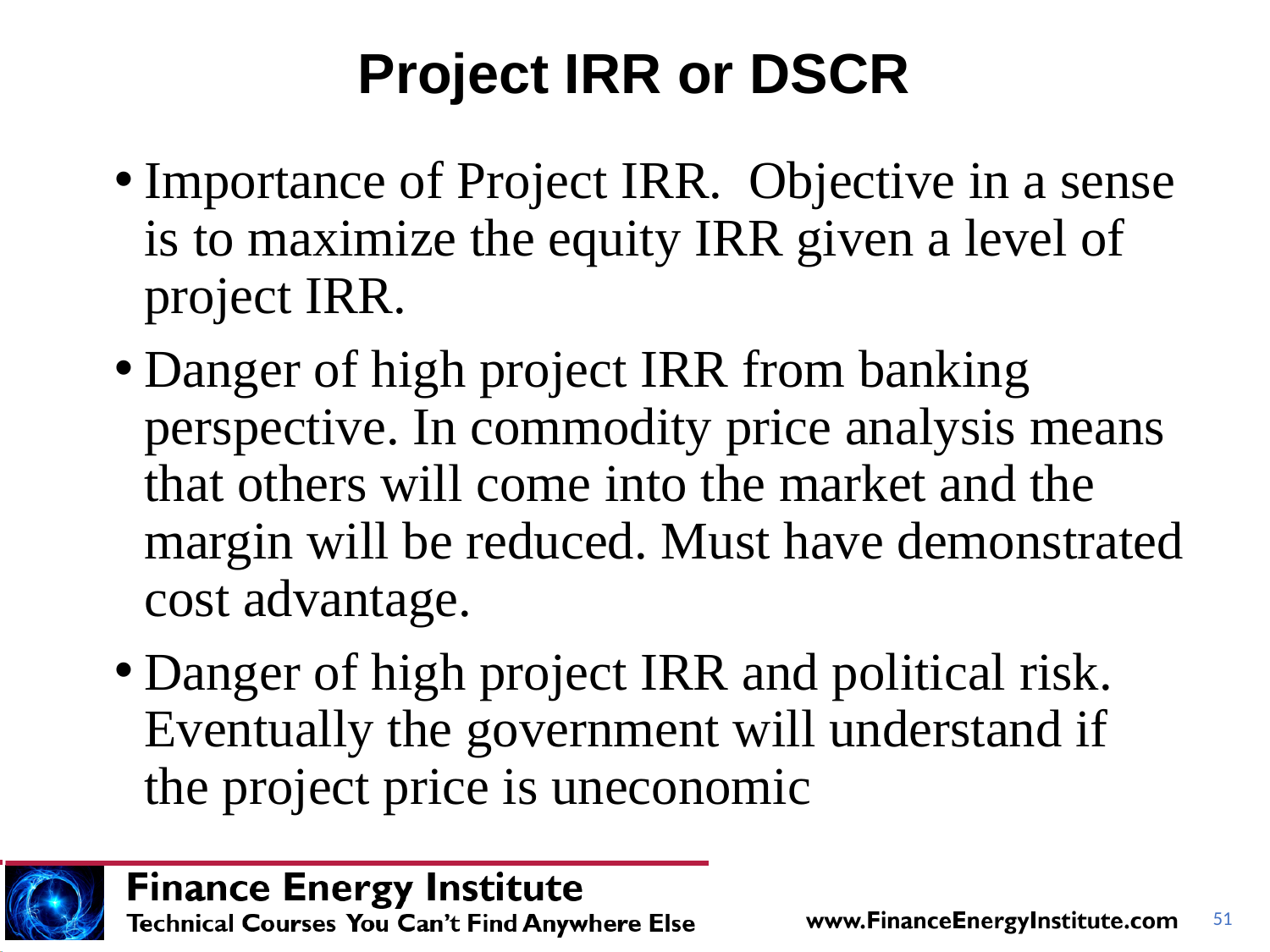

# Project IRR or DSCR
Importance of Project IRR.  Objective in a sense is to maximize the equity IRR given a level of project IRR.
Danger of high project IRR from banking perspective. In commodity price analysis means that others will come into the market and the margin will be reduced. Must have demonstrated cost advantage.
Danger of high project IRR and political risk. Eventually the government will understand if the project price is uneconomic
51